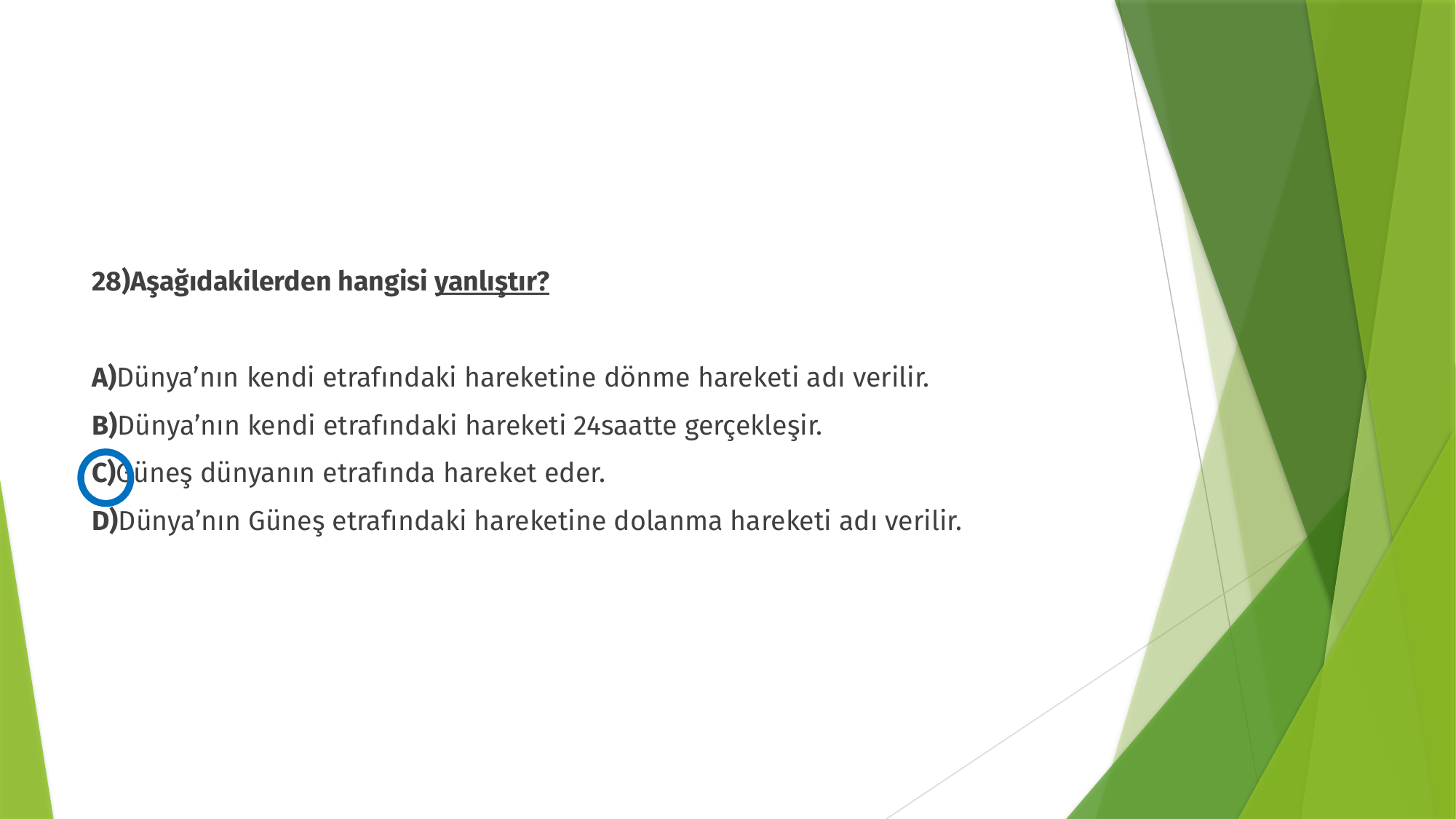

#
28)Aşağıdakilerden hangisi yanlıştır?

A)Dünya’nın kendi etrafındaki hareketine dönme hareketi adı verilir.
B)Dünya’nın kendi etrafındaki hareketi 24saatte gerçekleşir.
C)Güneş dünyanın etrafında hareket eder.
D)Dünya’nın Güneş etrafındaki hareketine dolanma hareketi adı verilir.